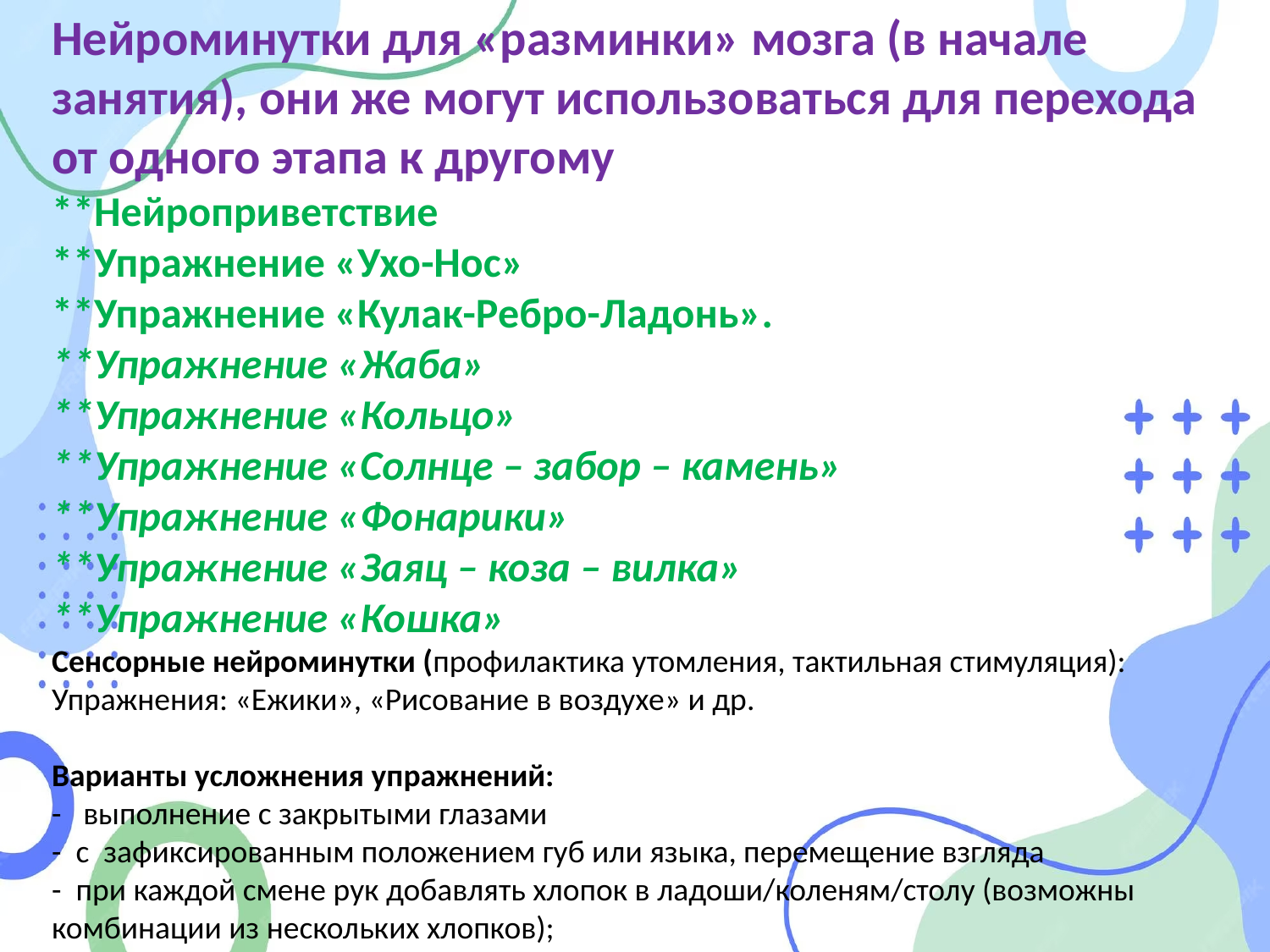

Нейроминутки для «разминки» мозга (в начале занятия), они же могут использоваться для перехода от одного этапа к другому
**Нейроприветствие
**Упражнение «Ухо-Нос»
**Упражнение «Кулак-Ребро-Ладонь».
**Упражнение «Жаба»
**Упражнение «Кольцо»
**Упражнение «Солнце – забор – камень»
**Упражнение «Фонарики»
**Упражнение «Заяц – коза – вилка»
**Упражнение «Кошка»
Сенсорные нейроминутки (профилактика утомления, тактильная стимуляция):
Упражнения: «Ежики», «Рисование в воздухе» и др.

Варианты усложнения упражнений:
-   выполнение с закрытыми глазами
-  с  зафиксированным положением губ или языка, перемещение взгляда
-  при каждой смене рук добавлять хлопок в ладоши/коленям/столу (возможны комбинации из нескольких хлопков);